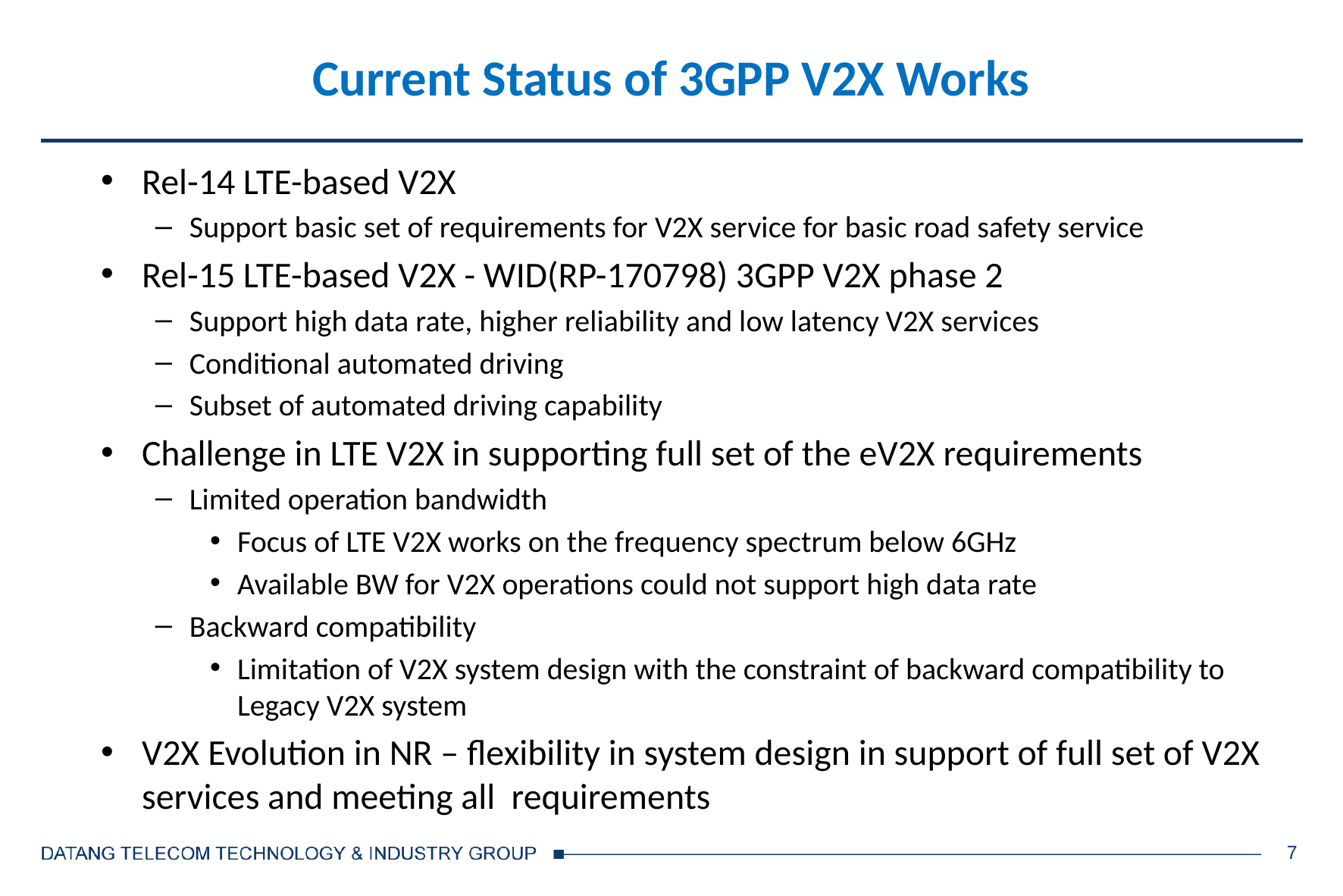

# Current Status of 3GPP V2X Works
Rel-14 LTE-based V2X
Support basic set of requirements for V2X service for basic road safety service
Rel-15 LTE-based V2X - WID(RP-170798) 3GPP V2X phase 2
Support high data rate, higher reliability and low latency V2X services
Conditional automated driving
Subset of automated driving capability
Challenge in LTE V2X in supporting full set of the eV2X requirements
Limited operation bandwidth
Focus of LTE V2X works on the frequency spectrum below 6GHz
Available BW for V2X operations could not support high data rate
Backward compatibility
Limitation of V2X system design with the constraint of backward compatibility to Legacy V2X system
V2X Evolution in NR – flexibility in system design in support of full set of V2X services and meeting all  requirements
7